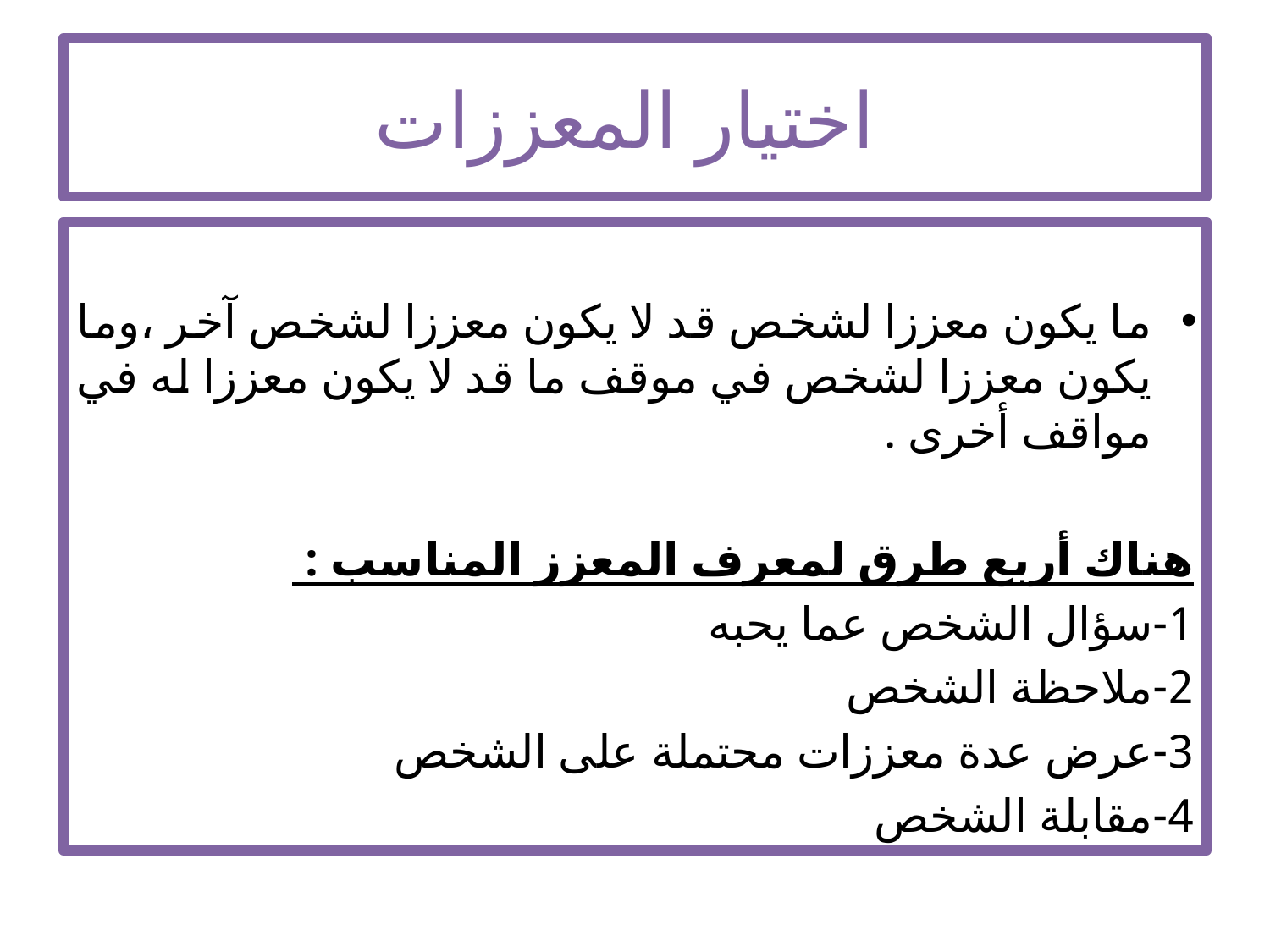

# اختيار المعززات

ما يكون معززا لشخص قد لا يكون معززا لشخص آخر ،وما يكون معززا لشخص في موقف ما قد لا يكون معززا له في مواقف أخرى .

هناك أربع طرق لمعرف المعزز المناسب :
1-سؤال الشخص عما يحبه
2-ملاحظة الشخص
3-عرض عدة معززات محتملة على الشخص
4-مقابلة الشخص